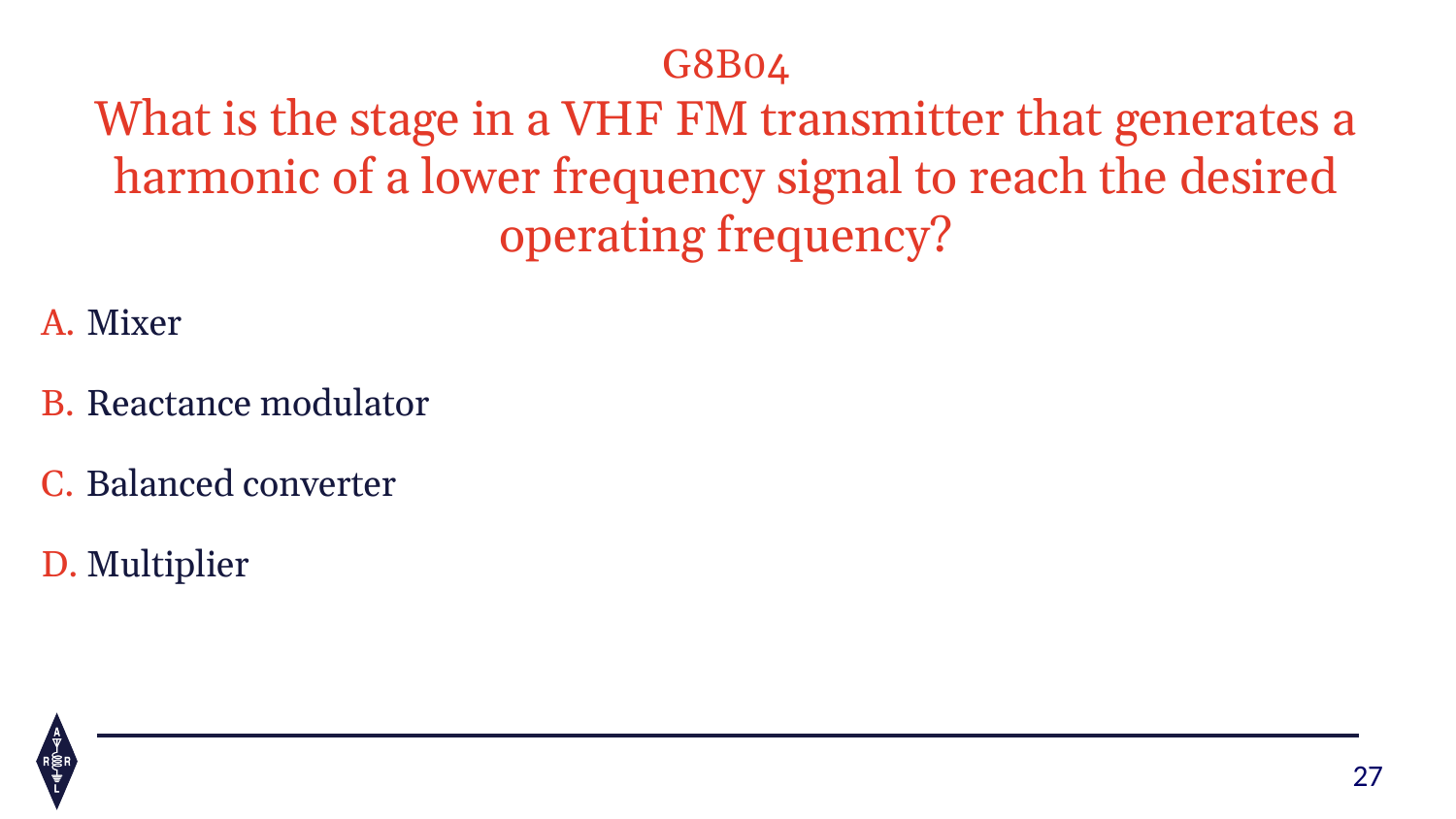

G8B04
What is the stage in a VHF FM transmitter that generates a harmonic of a lower frequency signal to reach the desired operating frequency?
Mixer
Reactance modulator
Balanced converter
Multiplier
27